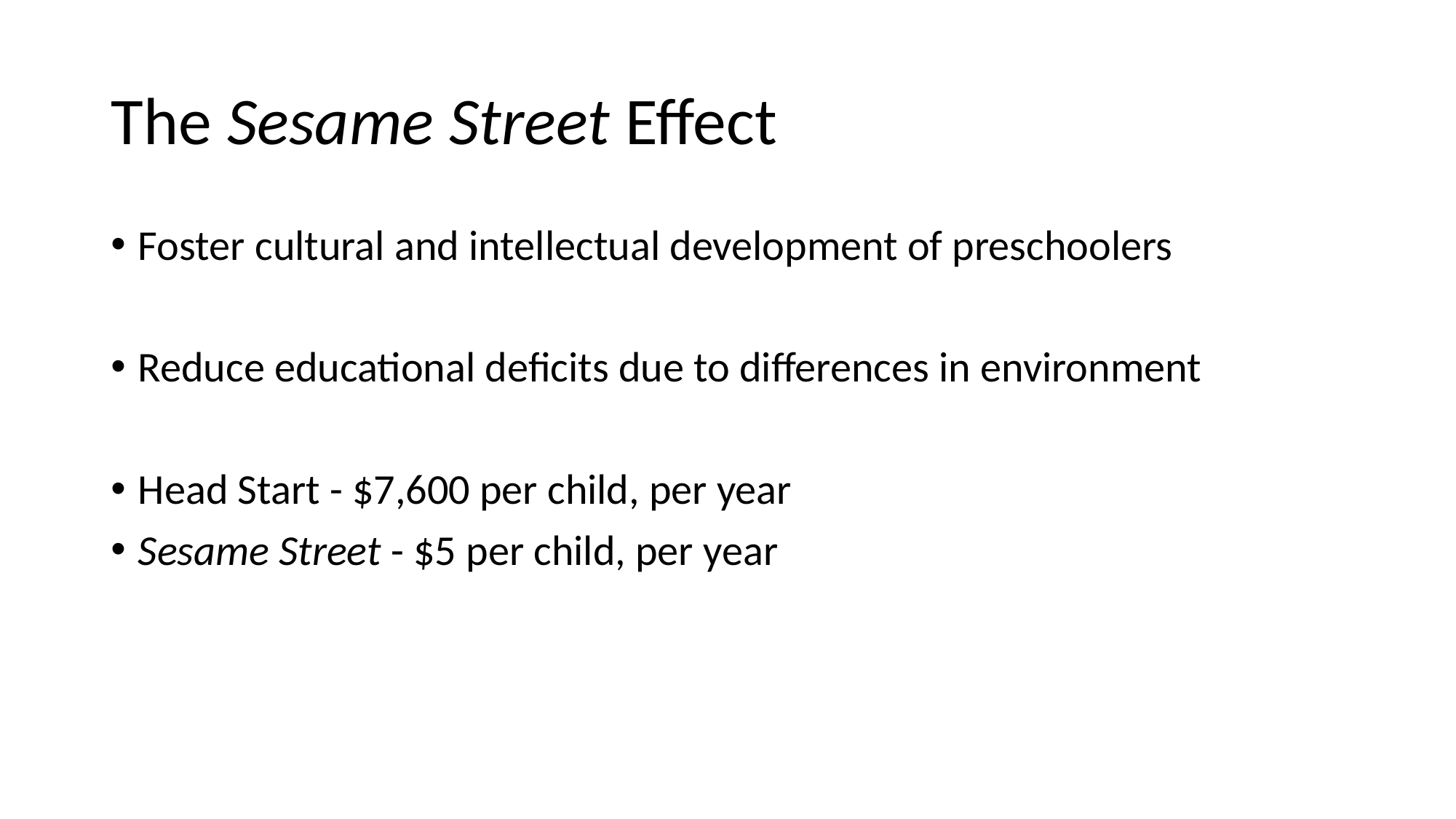

# The Sesame Street Effect
Foster cultural and intellectual development of preschoolers

Reduce educational deficits due to differences in environment

Head Start - $7,600 per child, per year
Sesame Street - $5 per child, per year